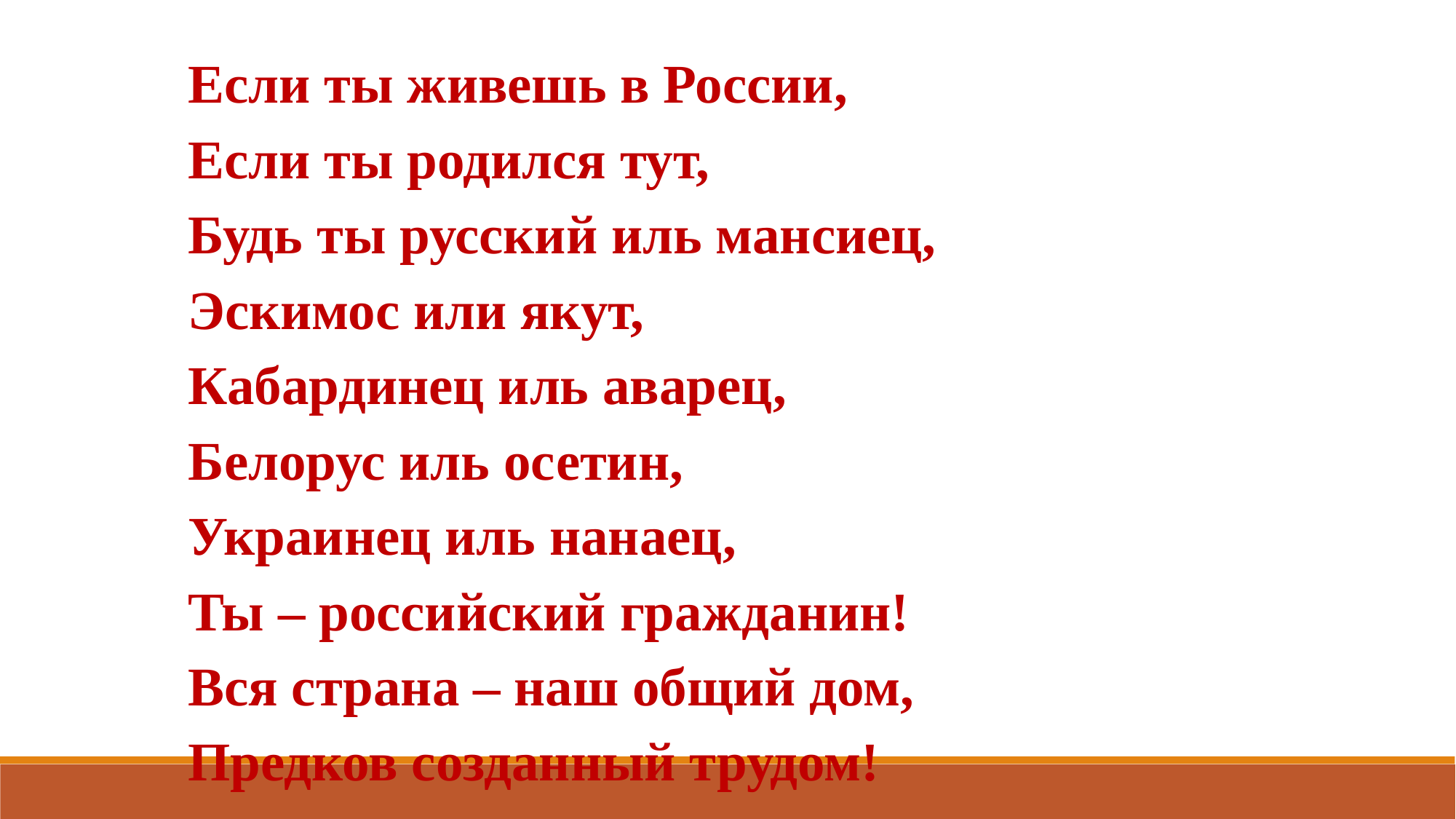

Если ты живешь в России,
Если ты родился тут,
Будь ты русский иль мансиец,
Эскимос или якут,
Кабардинец иль аварец,
Белорус иль осетин,
Украинец иль нанаец,
Ты – российский гражданин!
Вся страна – наш общий дом,
Предков созданный трудом!